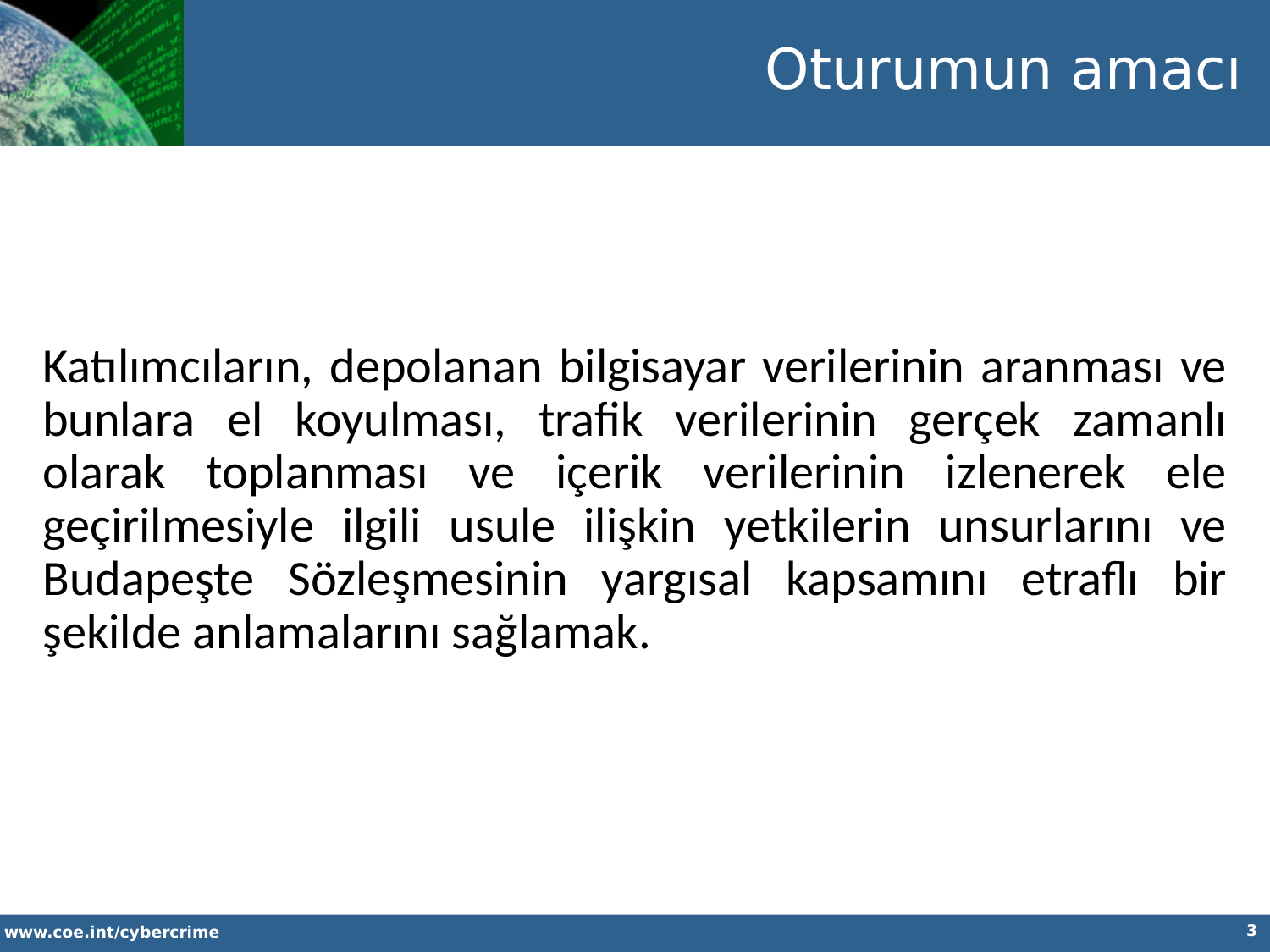

Oturumun amacı
Katılımcıların, depolanan bilgisayar verilerinin aranması ve bunlara el koyulması, trafik verilerinin gerçek zamanlı olarak toplanması ve içerik verilerinin izlenerek ele geçirilmesiyle ilgili usule ilişkin yetkilerin unsurlarını ve Budapeşte Sözleşmesinin yargısal kapsamını etraflı bir şekilde anlamalarını sağlamak.